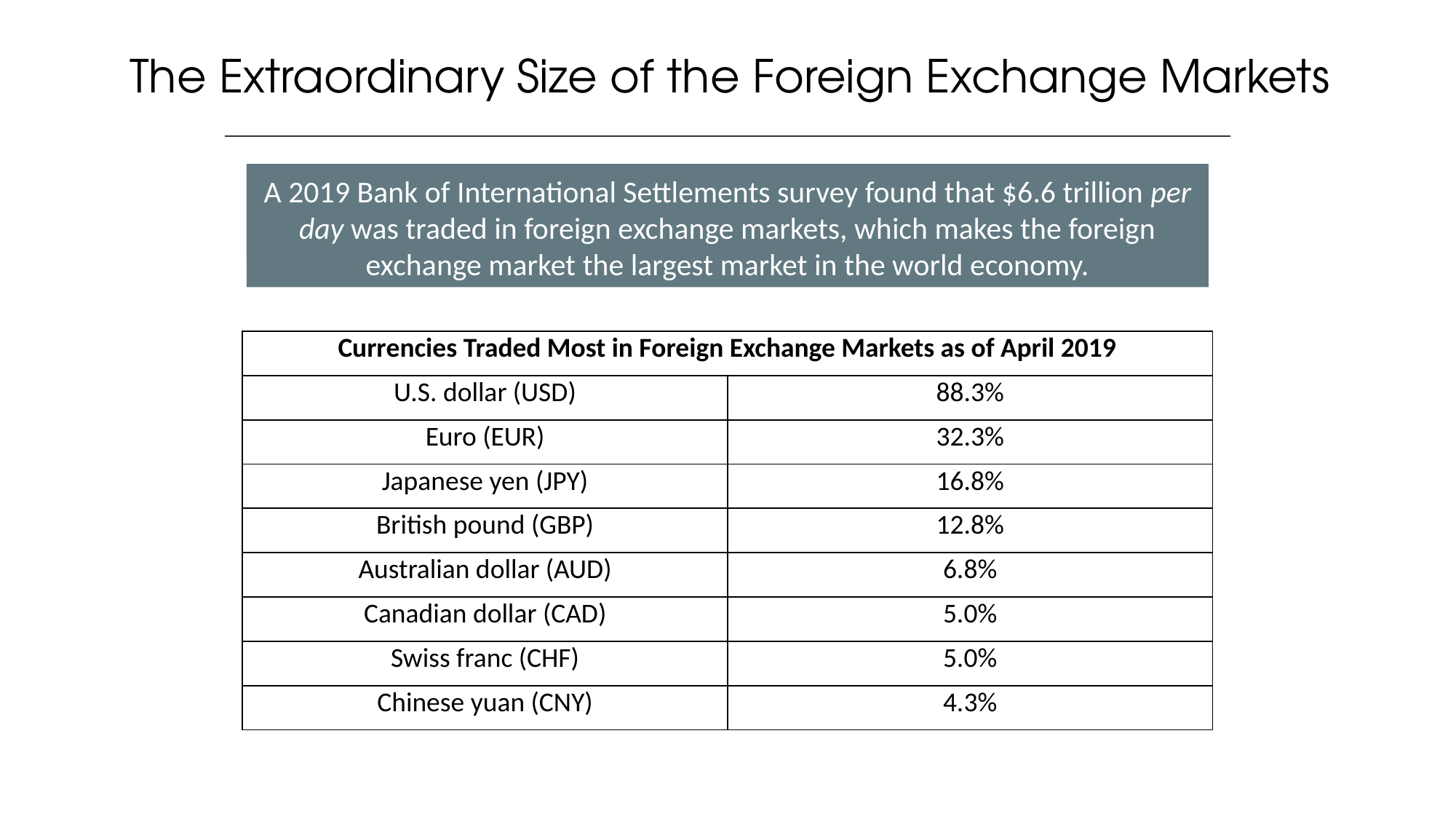

The Extraordinary Size of the Foreign Exchange Markets

A 2019 Bank of International Settlements survey found that $6.6 trillion per day was traded in foreign exchange markets, which makes the foreign exchange market the largest market in the world economy.
| Currencies Traded Most in Foreign Exchange Markets as of April 2019 |  |
| --- | --- |
| U.S. dollar (USD) | 88.3% |
| Euro (EUR) | 32.3% |
| Japanese yen (JPY) | 16.8% |
| British pound (GBP) | 12.8% |
| Australian dollar (AUD) | 6.8% |
| Canadian dollar (CAD) | 5.0% |
| Swiss franc (CHF) | 5.0% |
| Chinese yuan (CNY) | 4.3% |